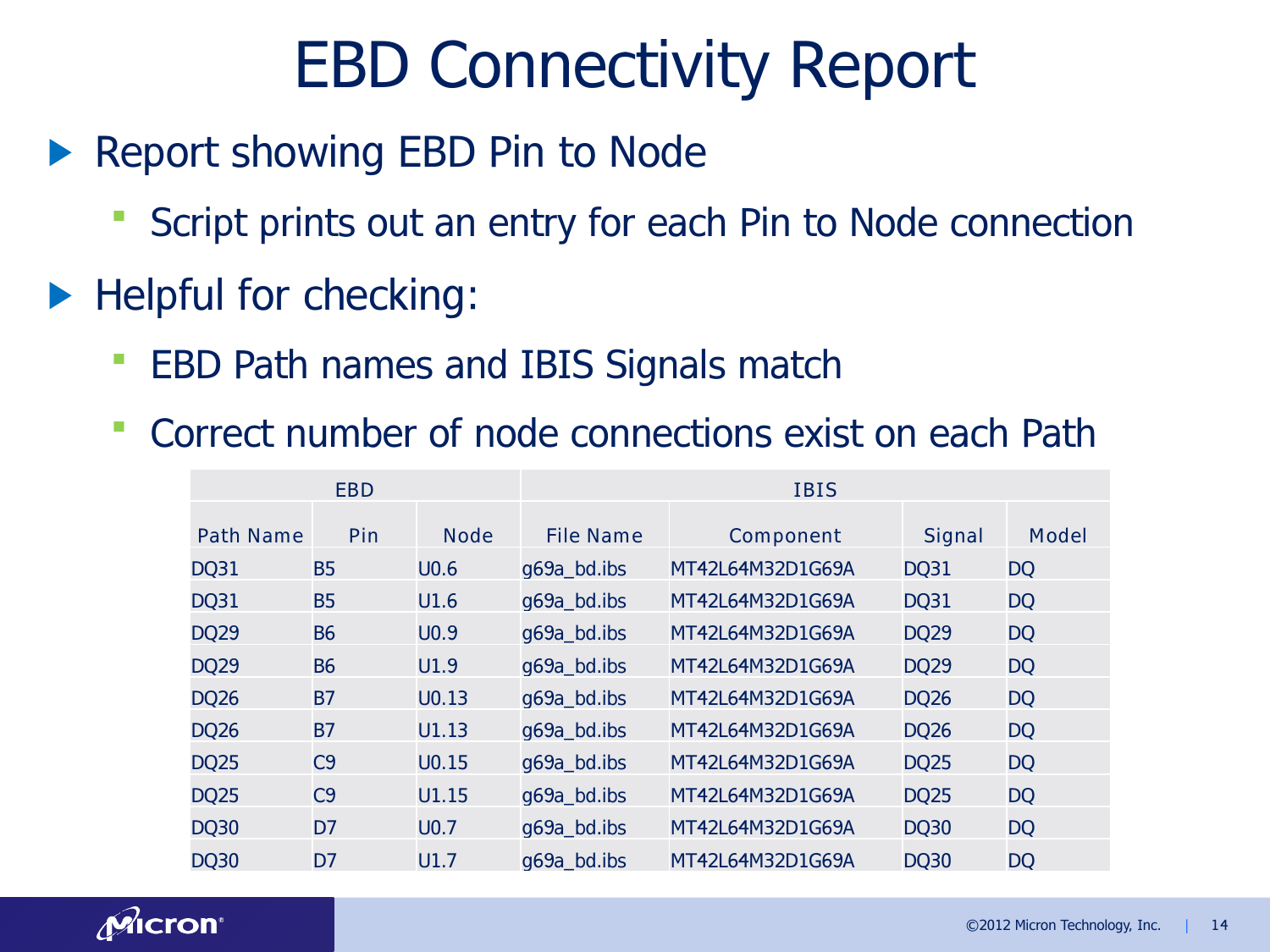

# EBD Connectivity Report
Report showing EBD Pin to Node
Script prints out an entry for each Pin to Node connection
Helpful for checking:
EBD Path names and IBIS Signals match
Correct number of node connections exist on each Path

| EBD |  |  | IBIS |  |  |  |
| --- | --- | --- | --- | --- | --- | --- |
| Path Name | Pin | Node | File Name | Component | Signal | Model |
| DQ31 | B5 | U0.6 | g69a\_bd.ibs | MT42L64M32D1G69A | DQ31 | DQ |
| DQ31 | B5 | U1.6 | g69a\_bd.ibs | MT42L64M32D1G69A | DQ31 | DQ |
| DQ29 | B6 | U0.9 | g69a\_bd.ibs | MT42L64M32D1G69A | DQ29 | DQ |
| DQ29 | B6 | U1.9 | g69a\_bd.ibs | MT42L64M32D1G69A | DQ29 | DQ |
| DQ26 | B7 | U0.13 | g69a\_bd.ibs | MT42L64M32D1G69A | DQ26 | DQ |
| DQ26 | B7 | U1.13 | g69a\_bd.ibs | MT42L64M32D1G69A | DQ26 | DQ |
| DQ25 | C9 | U0.15 | g69a\_bd.ibs | MT42L64M32D1G69A | DQ25 | DQ |
| DQ25 | C9 | U1.15 | g69a\_bd.ibs | MT42L64M32D1G69A | DQ25 | DQ |
| DQ30 | D7 | U0.7 | g69a\_bd.ibs | MT42L64M32D1G69A | DQ30 | DQ |
| DQ30 | D7 | U1.7 | g69a\_bd.ibs | MT42L64M32D1G69A | DQ30 | DQ |